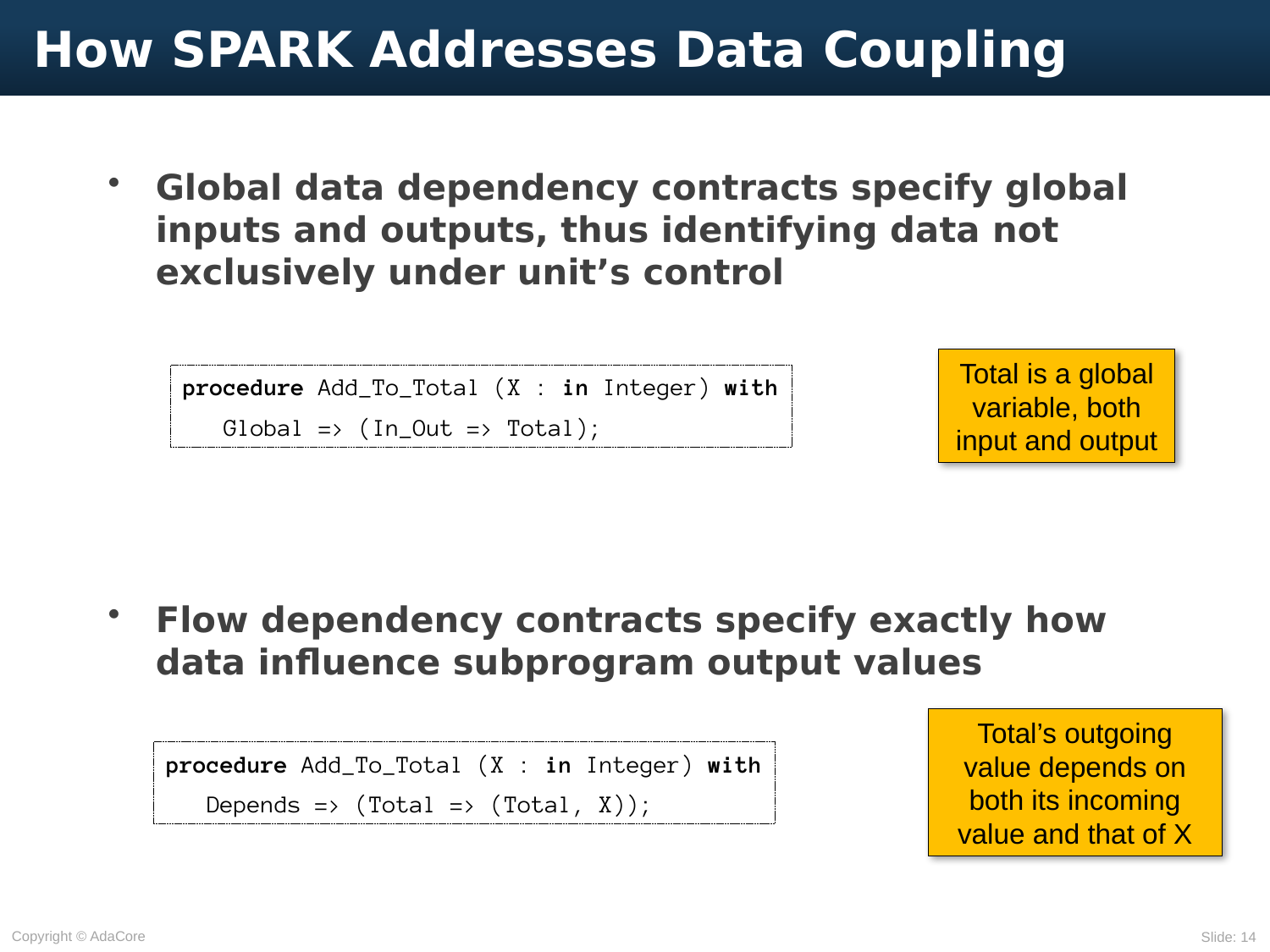

# How SPARK Addresses Data Coupling
Global data dependency contracts specify global inputs and outputs, thus identifying data not exclusively under unit’s control

Flow dependency contracts specify exactly how data influence subprogram output values
Total is a global variable, both input and output
procedure Add_To_Total (X : in Integer) with
   Global => (In_Out => Total);
Total’s outgoing value depends on both its incoming value and that of X
procedure Add_To_Total (X : in Integer) with
   Depends => (Total => (Total, X));